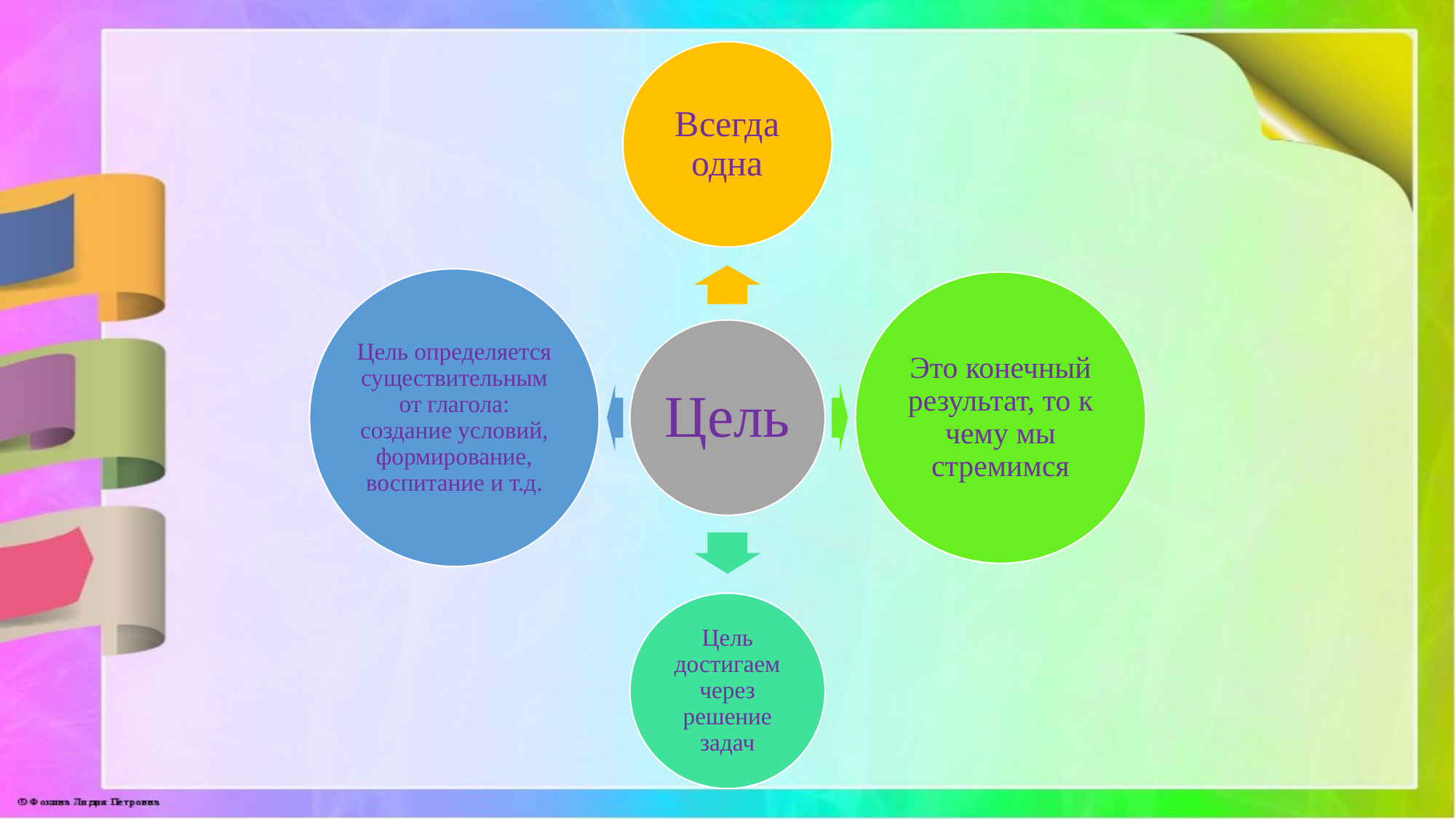

#
Цель

Всегда одна

Это конечный результат, то к чему мы стремимся

Цель достигаем через решение задач

Цель определяется существительным от глагола: создание условий, формирование, воспитание и т.д.